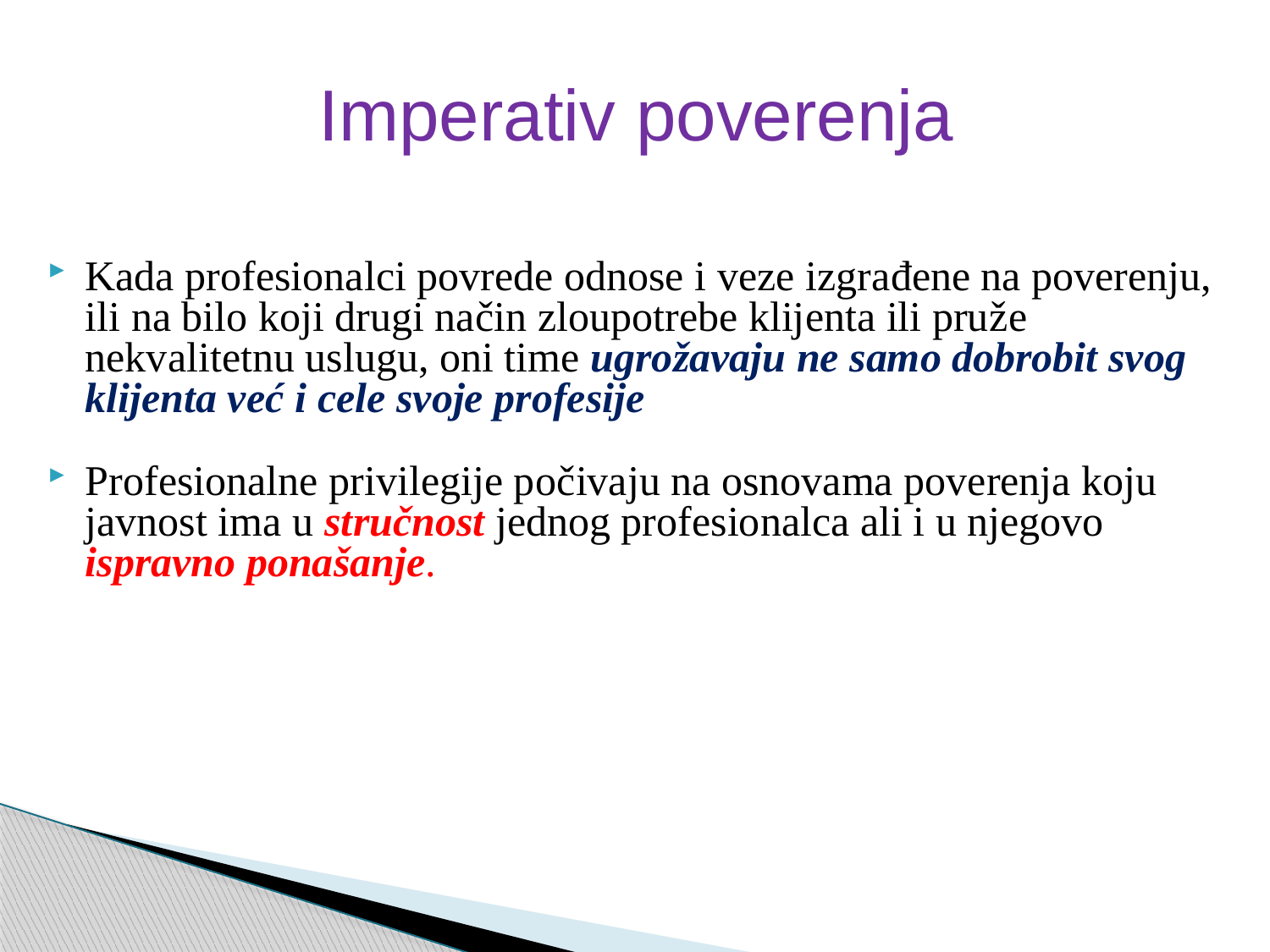

Imperativ poverenja

Kada profesionalci povrede odnose i veze izgrađene na poverenju, ili na bilo koji drugi način zloupotrebe klijenta ili pruže nekvalitetnu uslugu, oni time ugrožavaju ne samo dobrobit svog klijenta već i cele svoje profesije
Profesionalne privilegije počivaju na osnovama poverenja koju javnost ima u stručnost jednog profesionalca ali i u njegovo ispravno ponašanje.